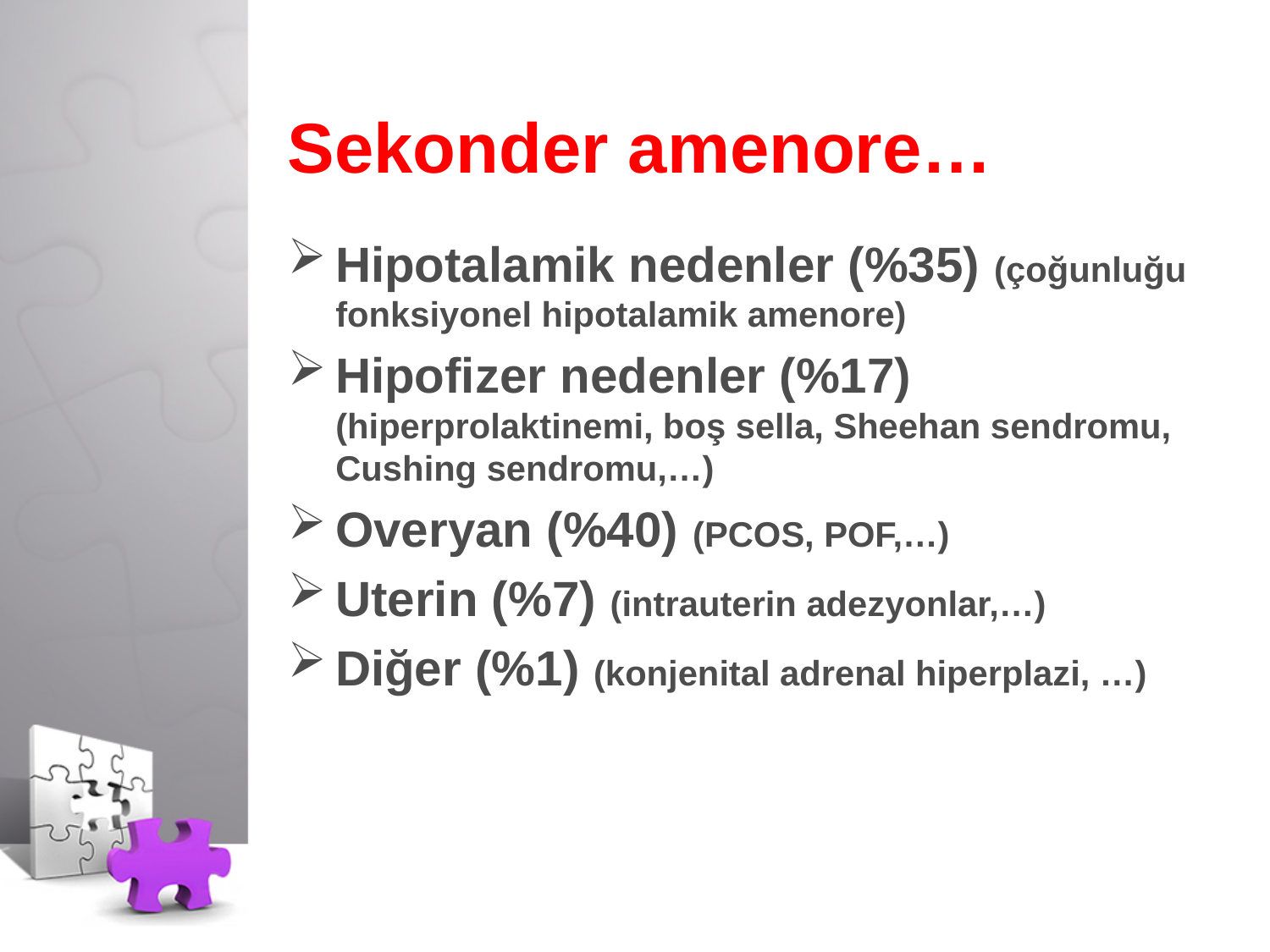

# Sekonder amenore…
Hipotalamik nedenler (%35) (çoğunluğu fonksiyonel hipotalamik amenore)
Hipofizer nedenler (%17) (hiperprolaktinemi, boş sella, Sheehan sendromu, Cushing sendromu,…)
Overyan (%40) (PCOS, POF,…)
Uterin (%7) (intrauterin adezyonlar,…)
Diğer (%1) (konjenital adrenal hiperplazi, …)